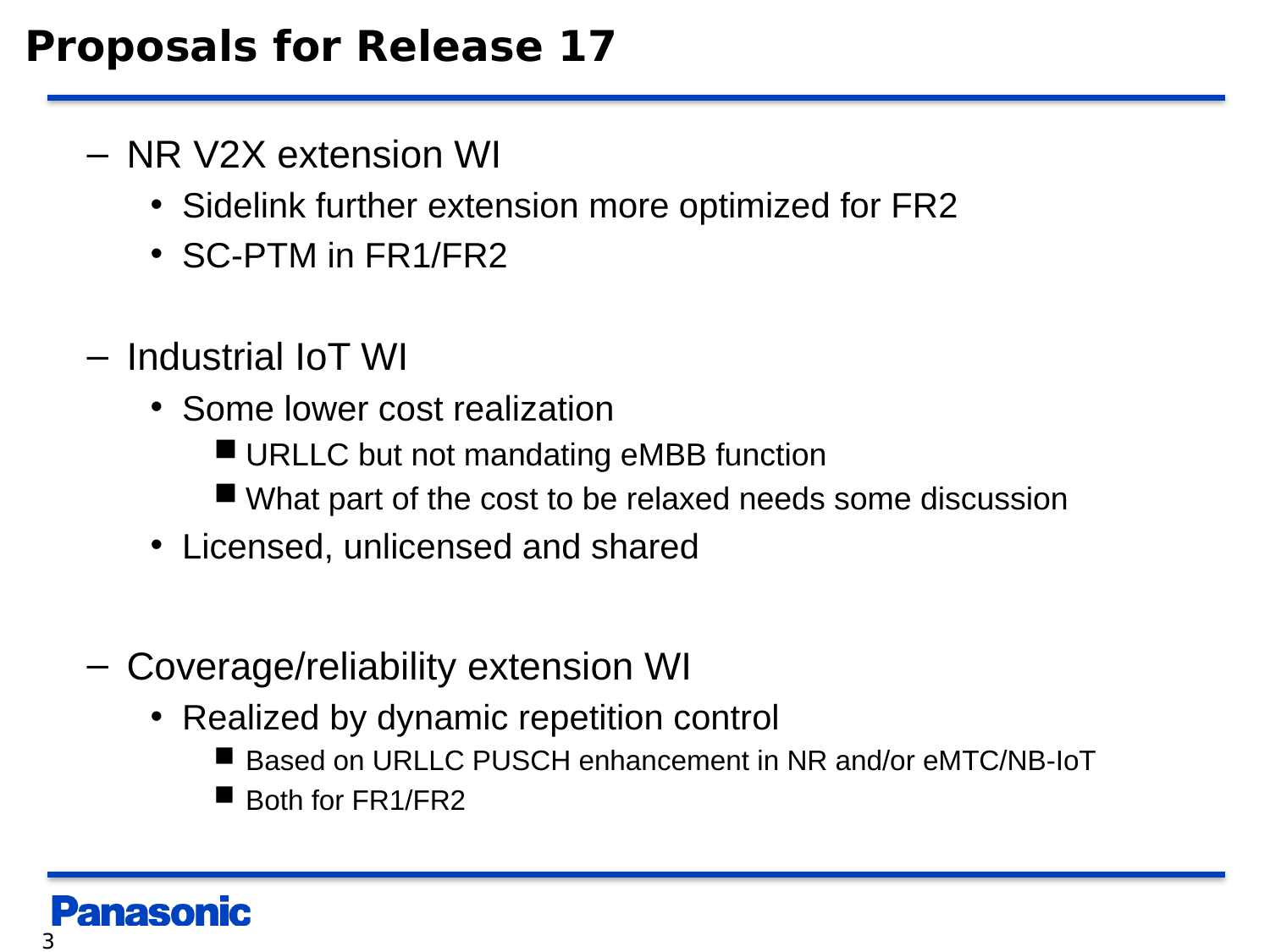

# Proposals for Release 17
NR V2X extension WI
Sidelink further extension more optimized for FR2
SC-PTM in FR1/FR2

Industrial IoT WI
Some lower cost realization
URLLC but not mandating eMBB function
What part of the cost to be relaxed needs some discussion
Licensed, unlicensed and shared

Coverage/reliability extension WI
Realized by dynamic repetition control
Based on URLLC PUSCH enhancement in NR and/or eMTC/NB-IoT
Both for FR1/FR2

3